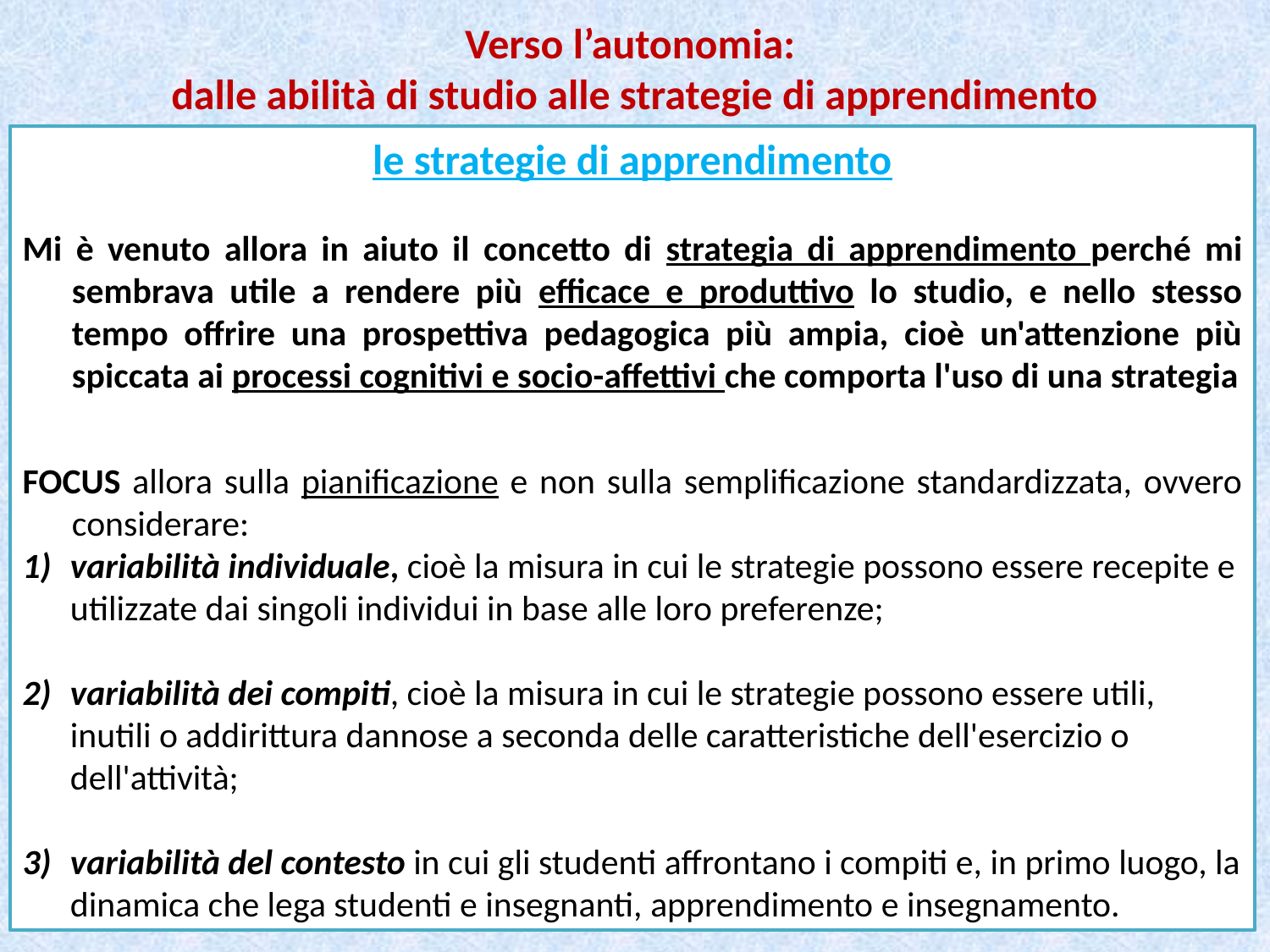

# Verso l’autonomia: dalle abilità di studio alle strategie di apprendimento
le strategie di apprendimento

Mi è venuto allora in aiuto il concetto di strategia di apprendimento perché mi sembrava utile a rendere più efficace e produttivo lo studio, e nello stesso tempo offrire una prospettiva pedagogica più ampia, cioè un'attenzione più spiccata ai processi cognitivi e socio-affettivi che comporta l'uso di una strategia

FOCUS allora sulla pianificazione e non sulla semplificazione standardizzata, ovvero considerare:
variabilità individuale, cioè la misura in cui le strategie possono essere recepite e utilizzate dai singoli individui in base alle loro preferenze;

variabilità dei compiti, cioè la misura in cui le strategie possono essere utili, inutili o addirittura dannose a seconda delle caratteristiche dell'esercizio o dell'attività;

variabilità del contesto in cui gli studenti affrontano i compiti e, in primo luogo, la dinamica che lega studenti e insegnanti, apprendimento e insegnamento.